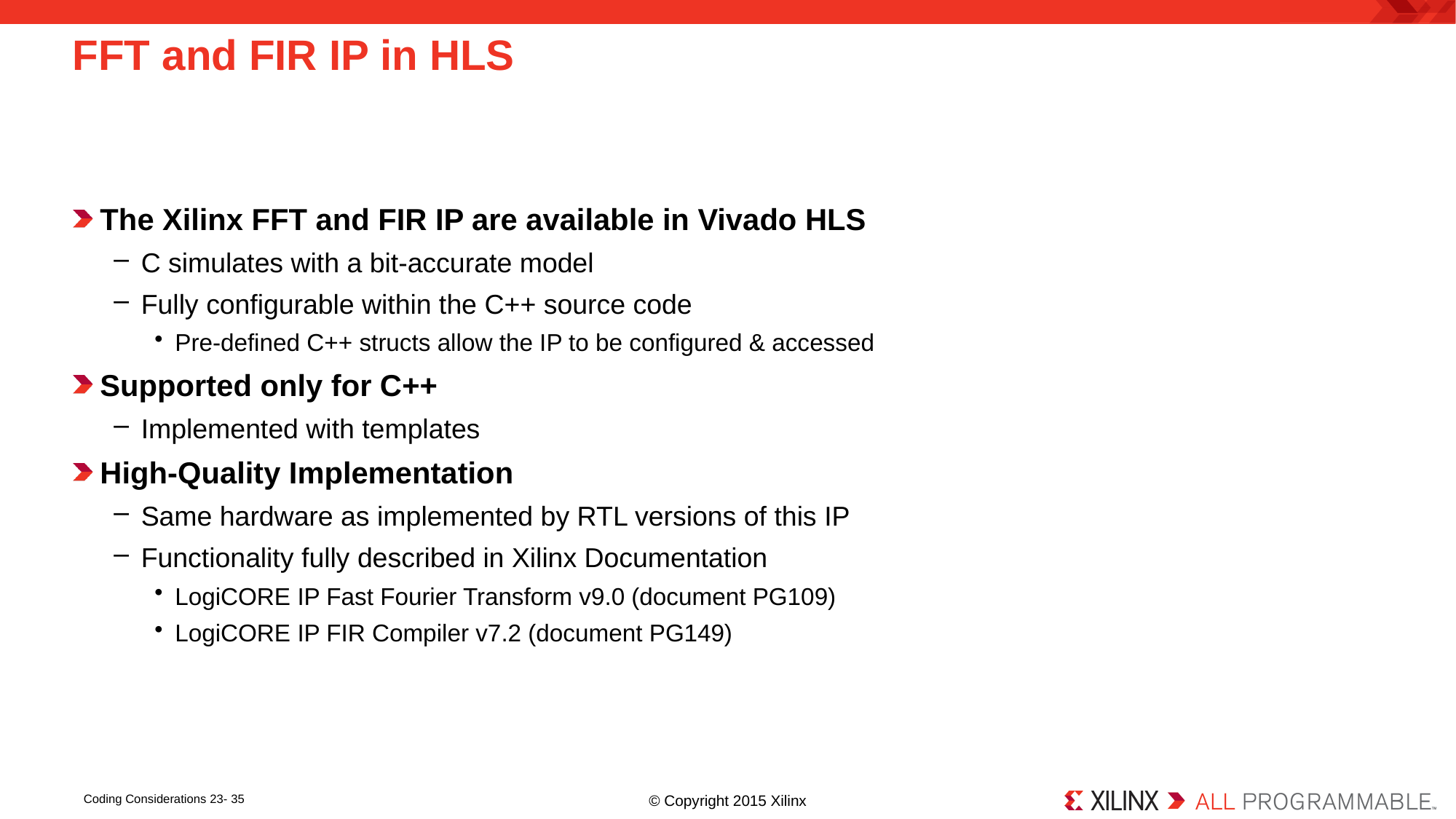

# FFT and FIR IP in HLS
The Xilinx FFT and FIR IP are available in Vivado HLS
C simulates with a bit-accurate model
Fully configurable within the C++ source code
Pre-defined C++ structs allow the IP to be configured & accessed
Supported only for C++
Implemented with templates
High-Quality Implementation
Same hardware as implemented by RTL versions of this IP
Functionality fully described in Xilinx Documentation
LogiCORE IP Fast Fourier Transform v9.0 (document PG109)
LogiCORE IP FIR Compiler v7.2 (document PG149)
Coding Considerations 23- 35
© Copyright 2015 Xilinx